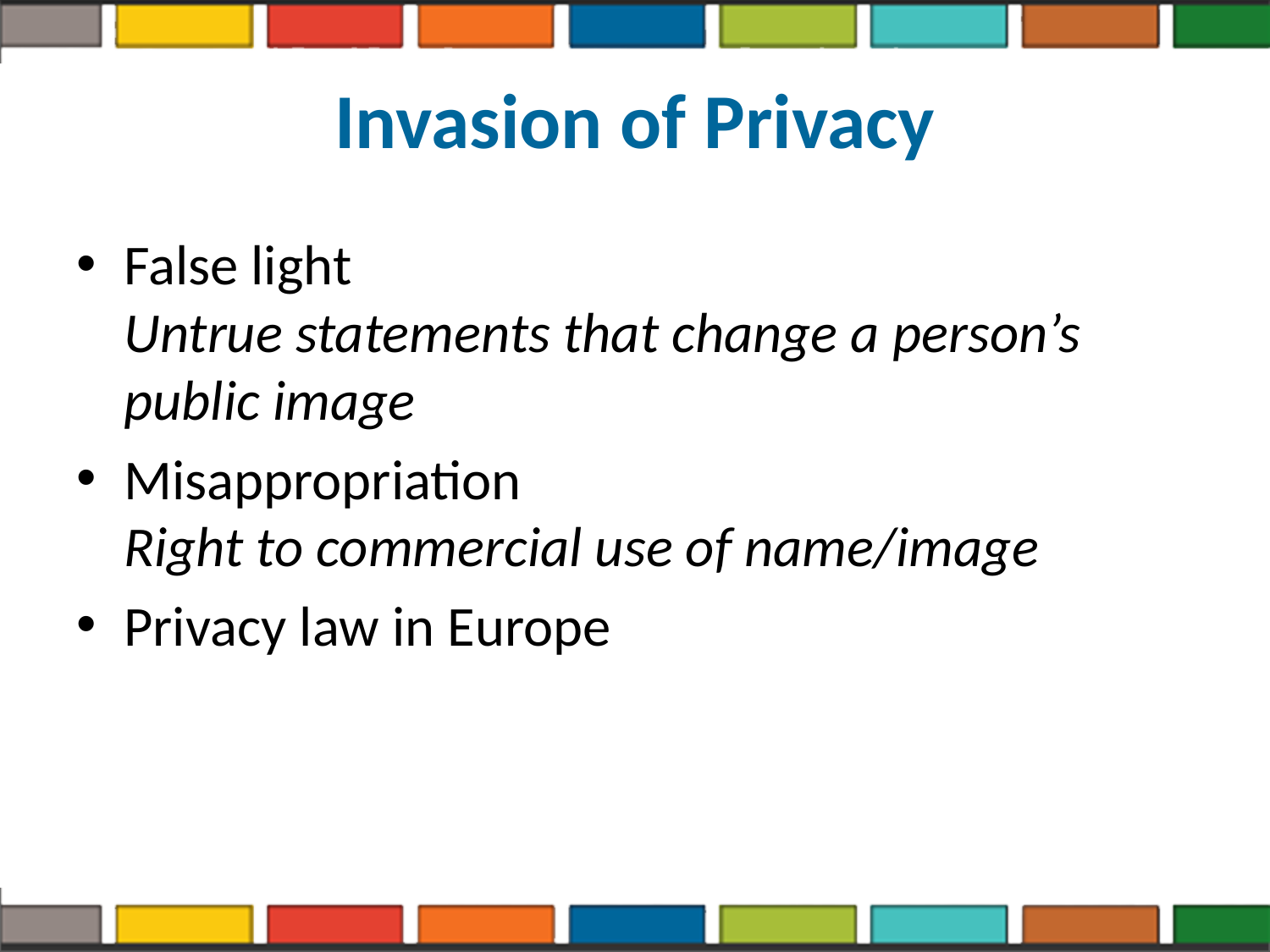

# Invasion of Privacy
False light
Untrue statements that change a person’s public image
Misappropriation
Right to commercial use of name/image
Privacy law in Europe